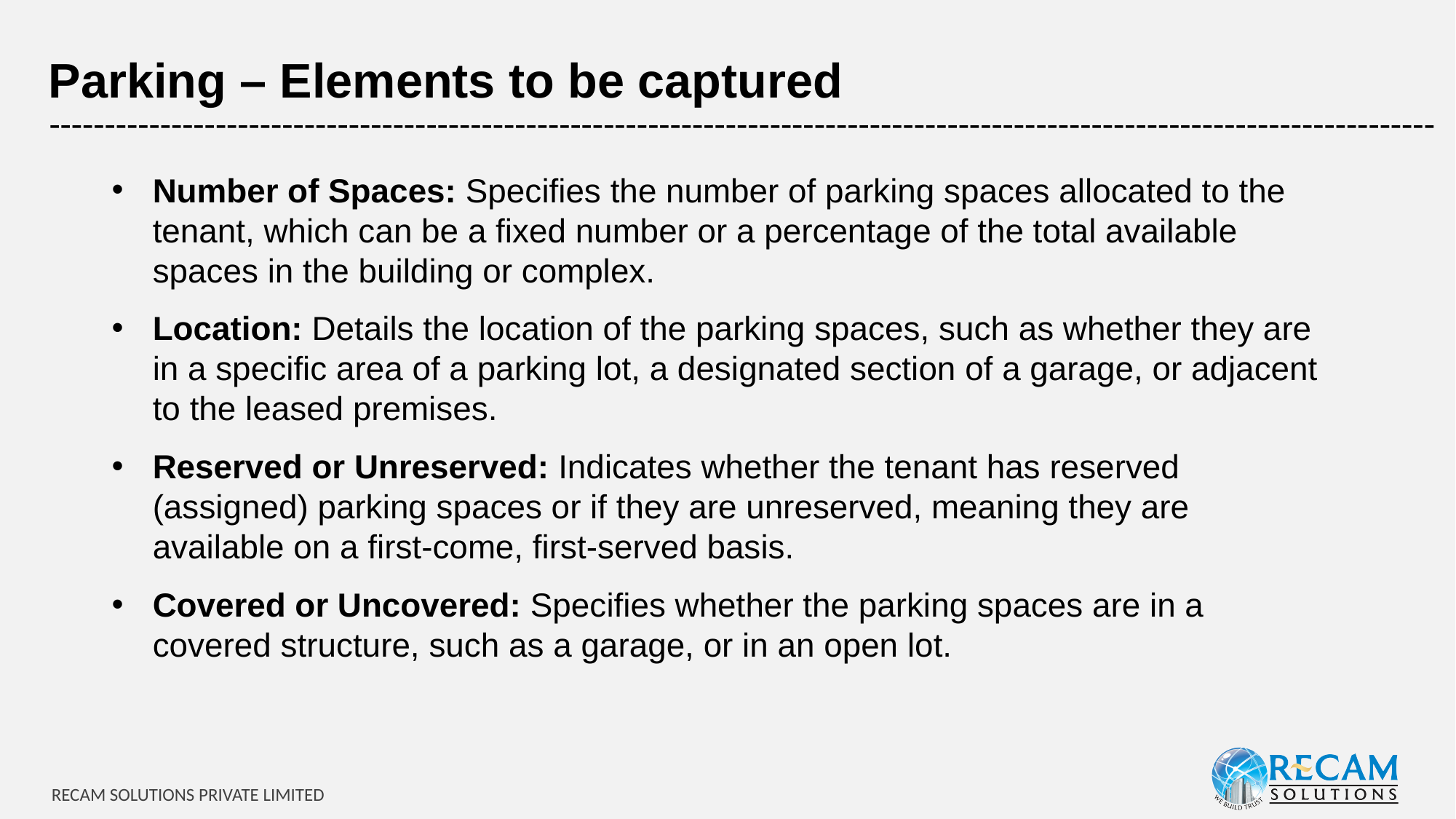

Parking – Elements to be captured
-----------------------------------------------------------------------------------------------------------------------------
Number of Spaces: Specifies the number of parking spaces allocated to the tenant, which can be a fixed number or a percentage of the total available spaces in the building or complex.
Location: Details the location of the parking spaces, such as whether they are in a specific area of a parking lot, a designated section of a garage, or adjacent to the leased premises.
Reserved or Unreserved: Indicates whether the tenant has reserved (assigned) parking spaces or if they are unreserved, meaning they are available on a first-come, first-served basis.
Covered or Uncovered: Specifies whether the parking spaces are in a covered structure, such as a garage, or in an open lot.
RECAM SOLUTIONS PRIVATE LIMITED